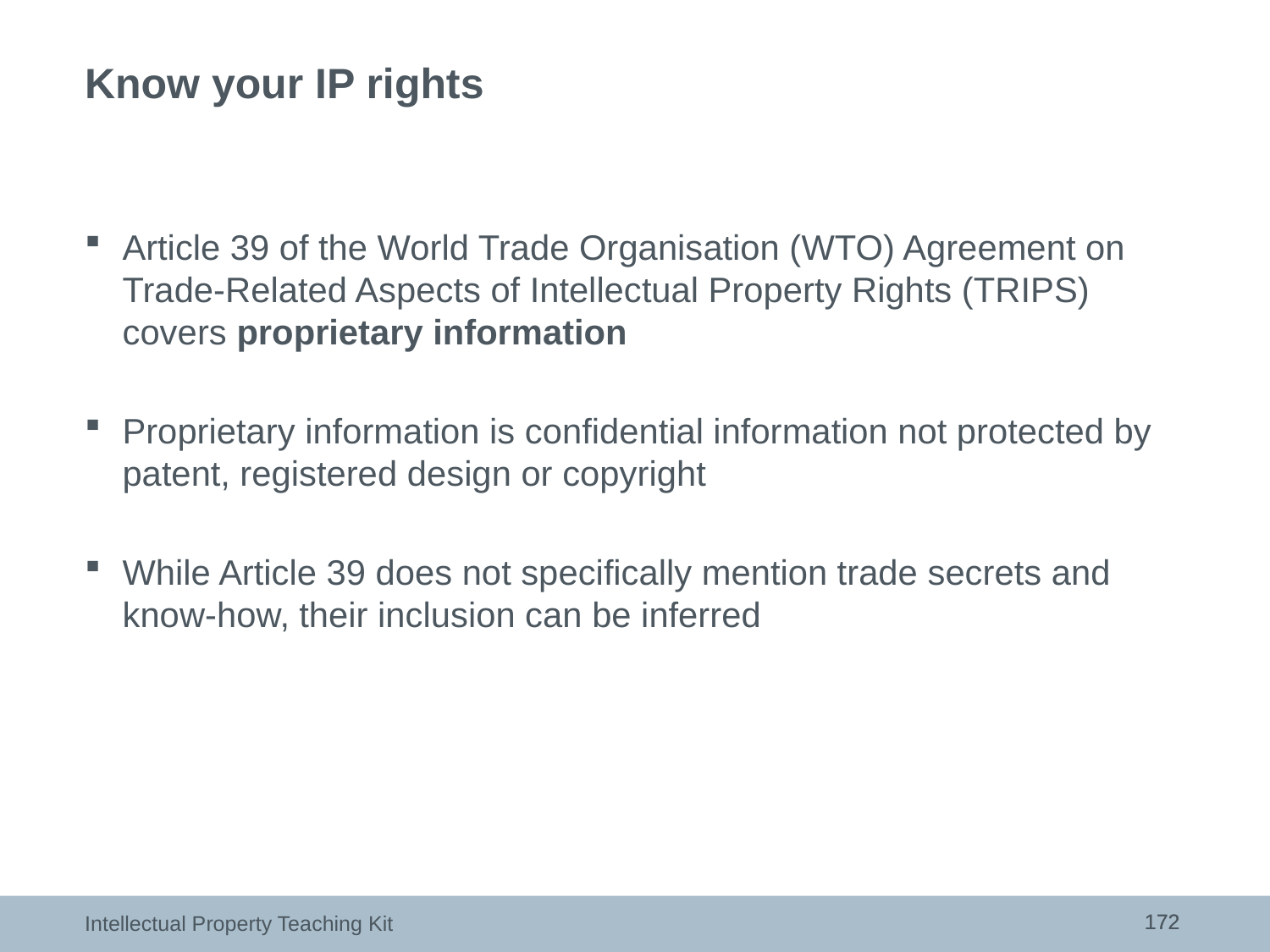

# Know your IP rights
Article 39 of the World Trade Organisation (WTO) Agreement on Trade-Related Aspects of Intellectual Property Rights (TRIPS) covers proprietary information

Proprietary information is confidential information not protected by patent, registered design or copyright

While Article 39 does not specifically mention trade secrets and know-how, their inclusion can be inferred
172
172
Intellectual Property Teaching Kit